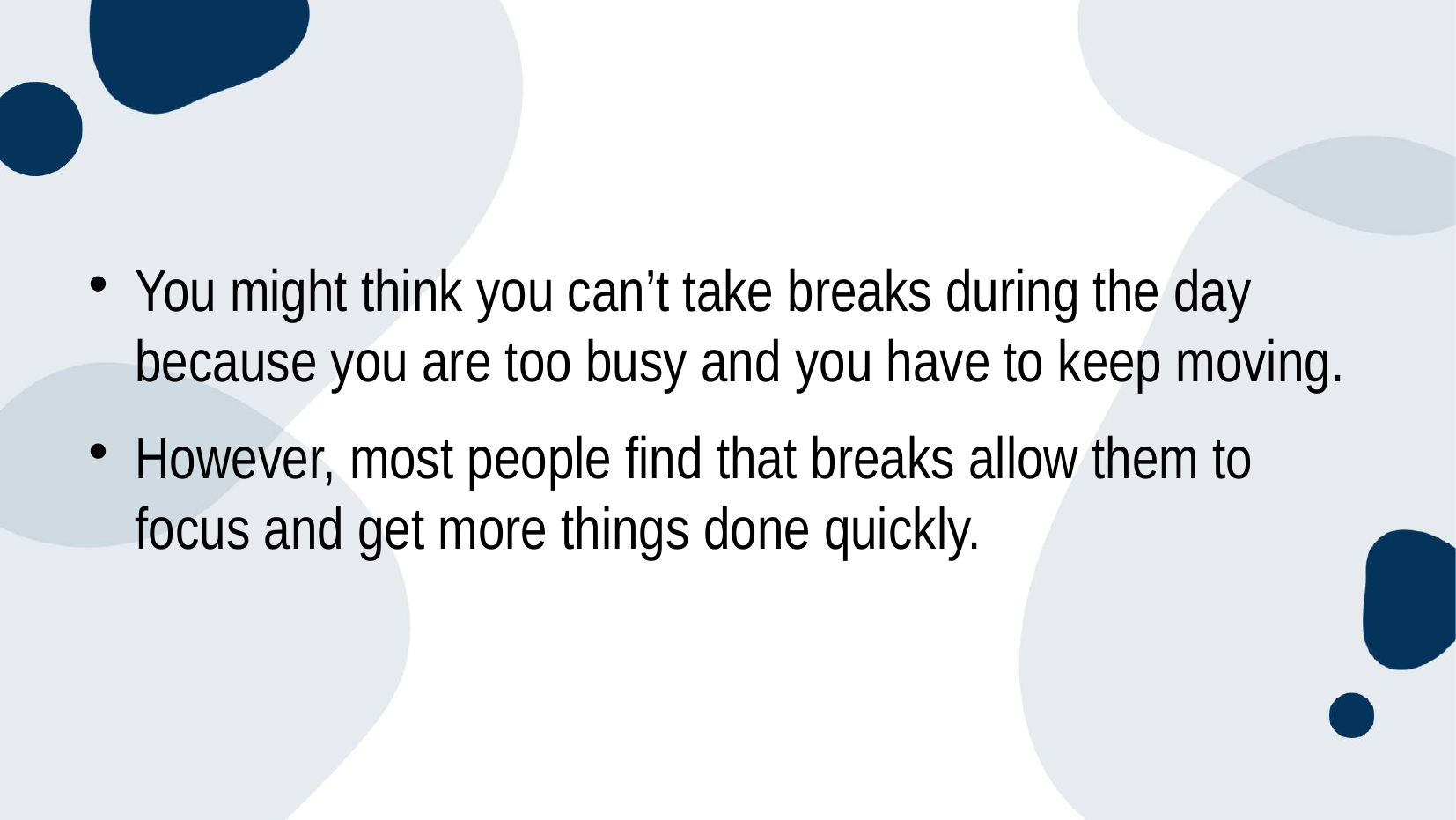

You might think you can’t take breaks during the day because you are too busy and you have to keep moving.
However, most people find that breaks allow them to focus and get more things done quickly.